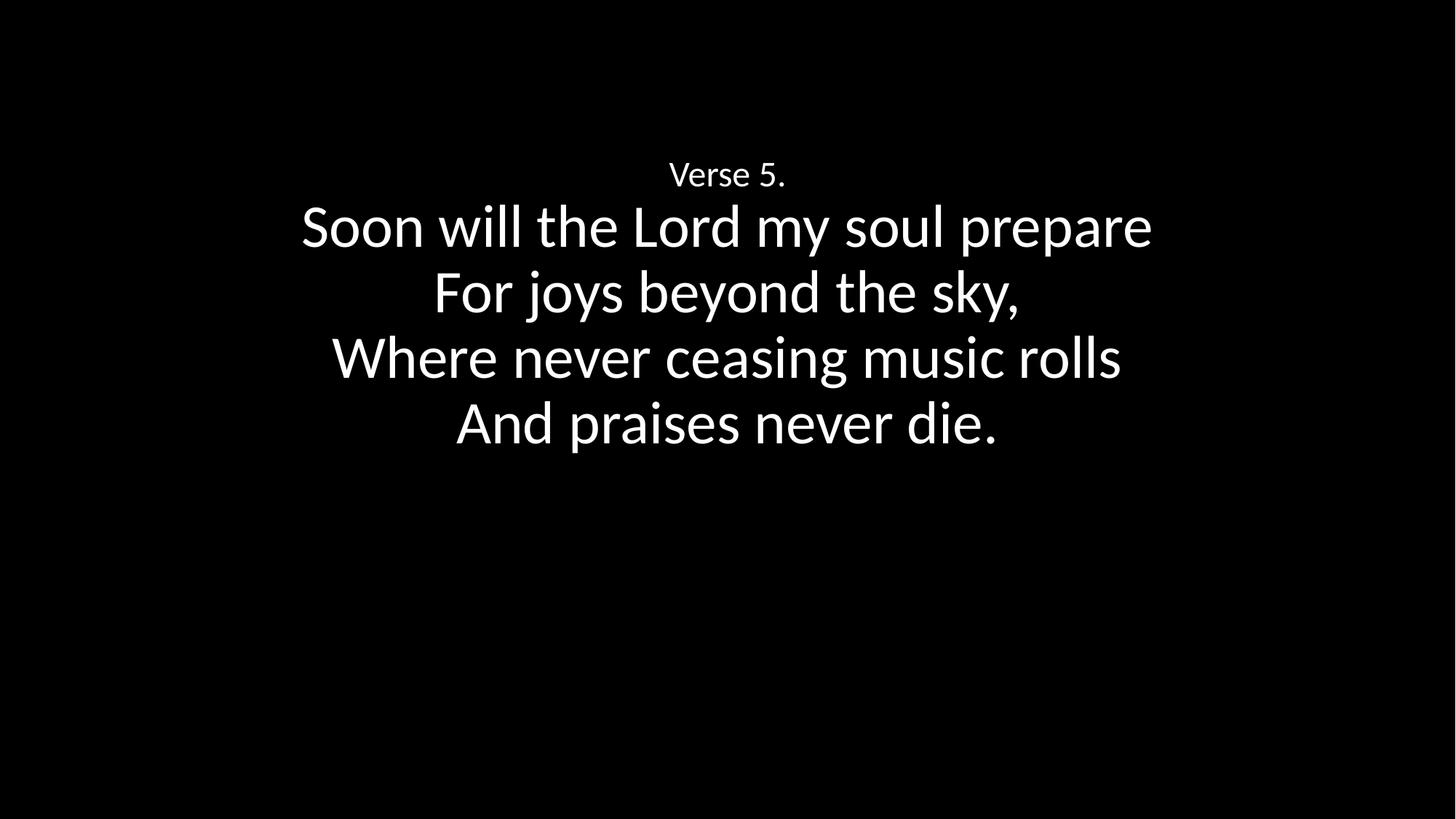

Verse 5.
Soon will the Lord my soul prepare
For joys beyond the sky,
Where never ceasing music rolls
And praises never die.